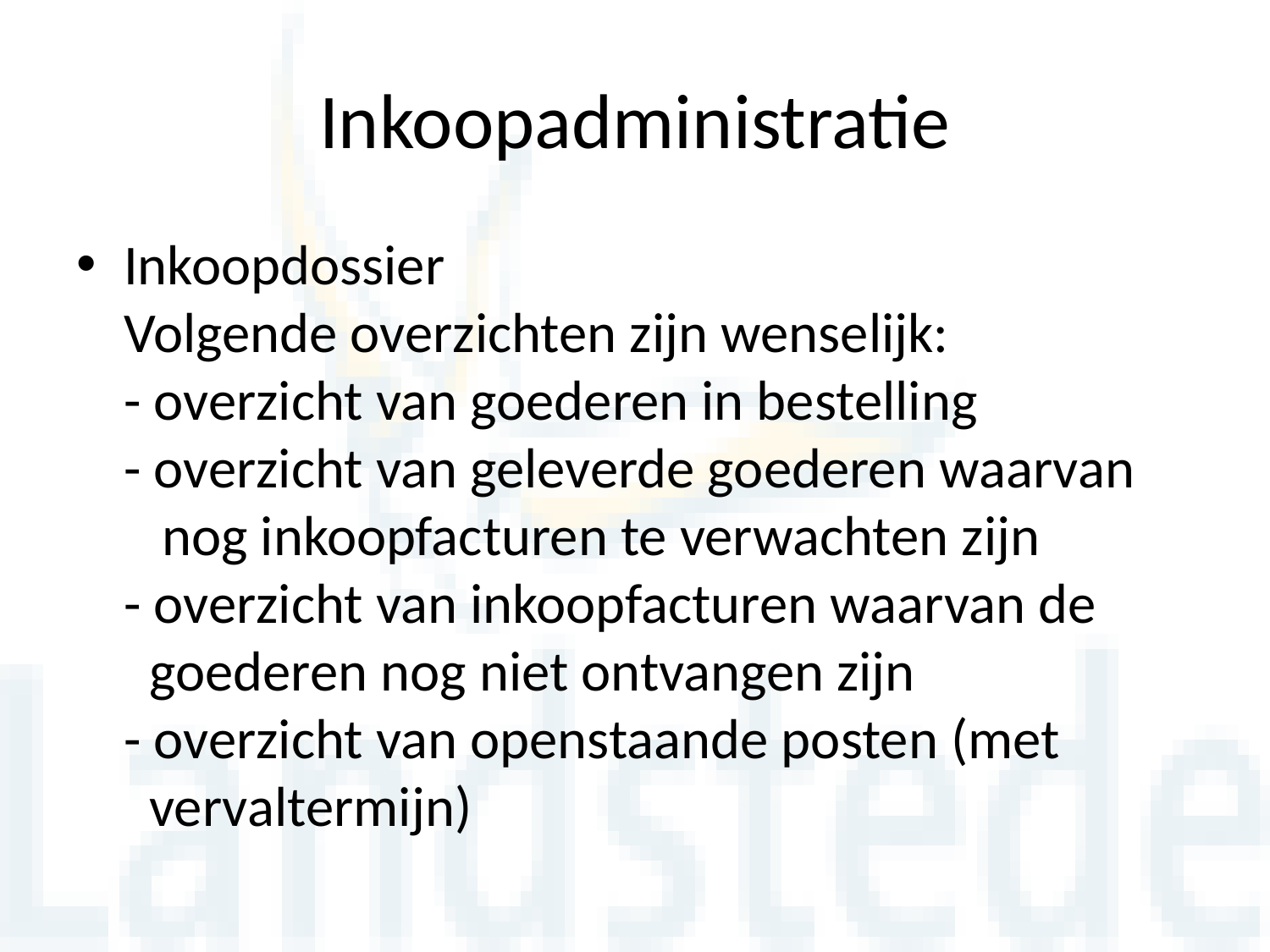

# Inkoopadministratie
Inkoopdossier
Volgende overzichten zijn wenselijk:
- overzicht van goederen in bestelling
- overzicht van geleverde goederen waarvan
   nog inkoopfacturen te verwachten zijn
- overzicht van inkoopfacturen waarvan de
  goederen nog niet ontvangen zijn
- overzicht van openstaande posten (met
  vervaltermijn)